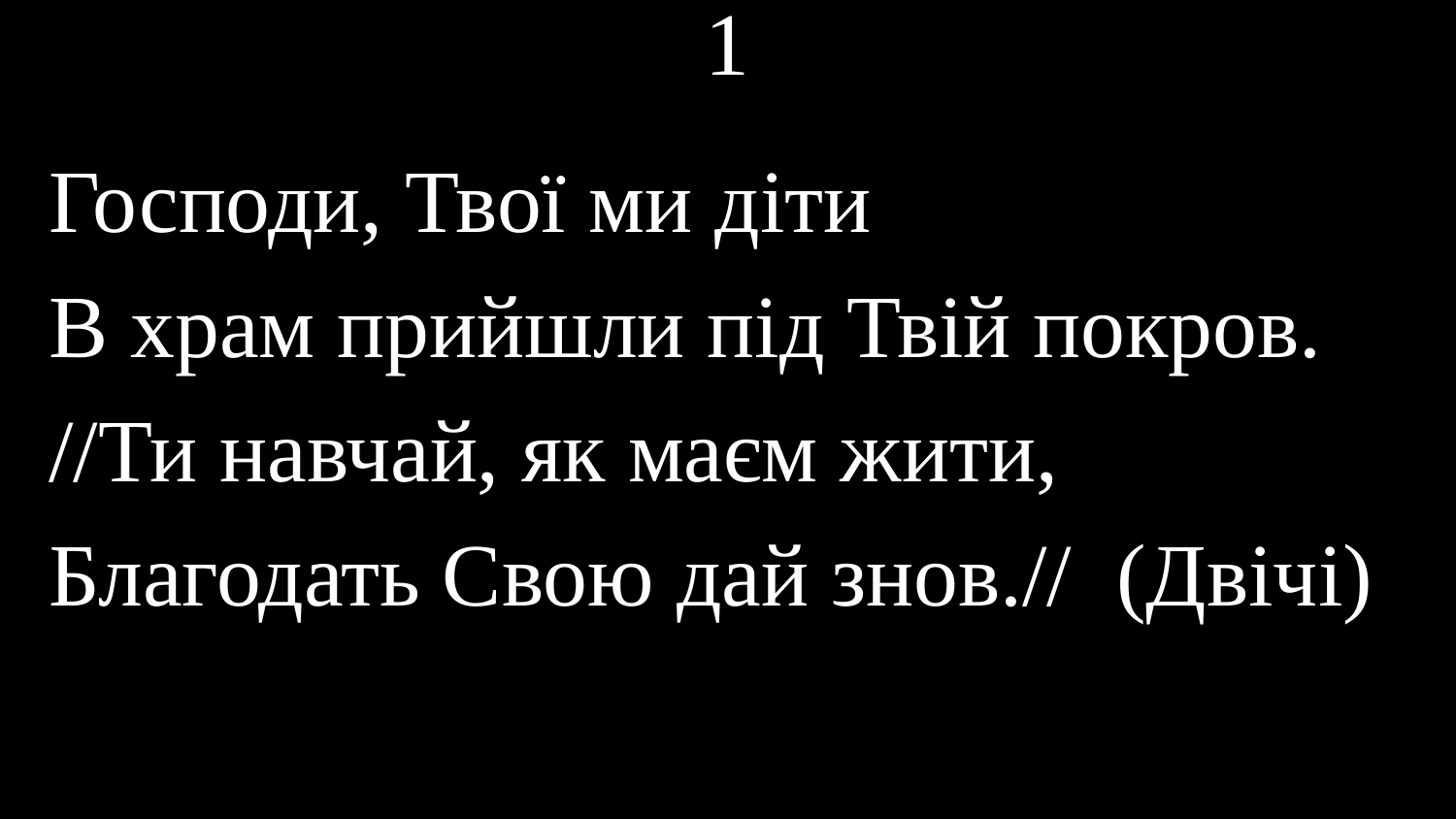

# 1
Господи, Твої ми діти
В храм прийшли під Твій покров.
//Ти навчай, як маєм жити,
Благодать Свою дай знов.//  (Двічі)